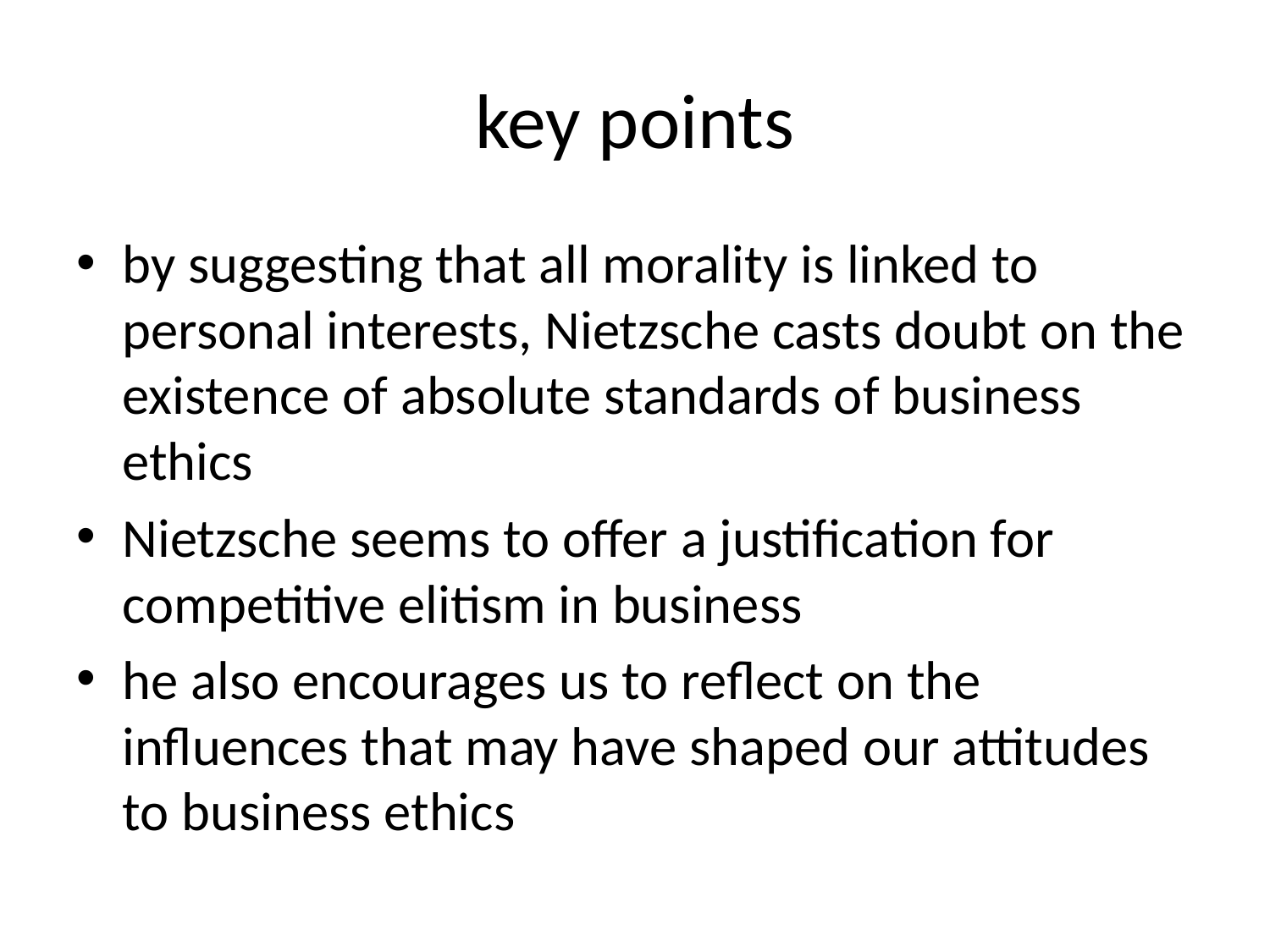

# key points
by suggesting that all morality is linked to personal interests, Nietzsche casts doubt on the existence of absolute standards of business ethics
Nietzsche seems to offer a justification for competitive elitism in business
he also encourages us to reflect on the influences that may have shaped our attitudes to business ethics